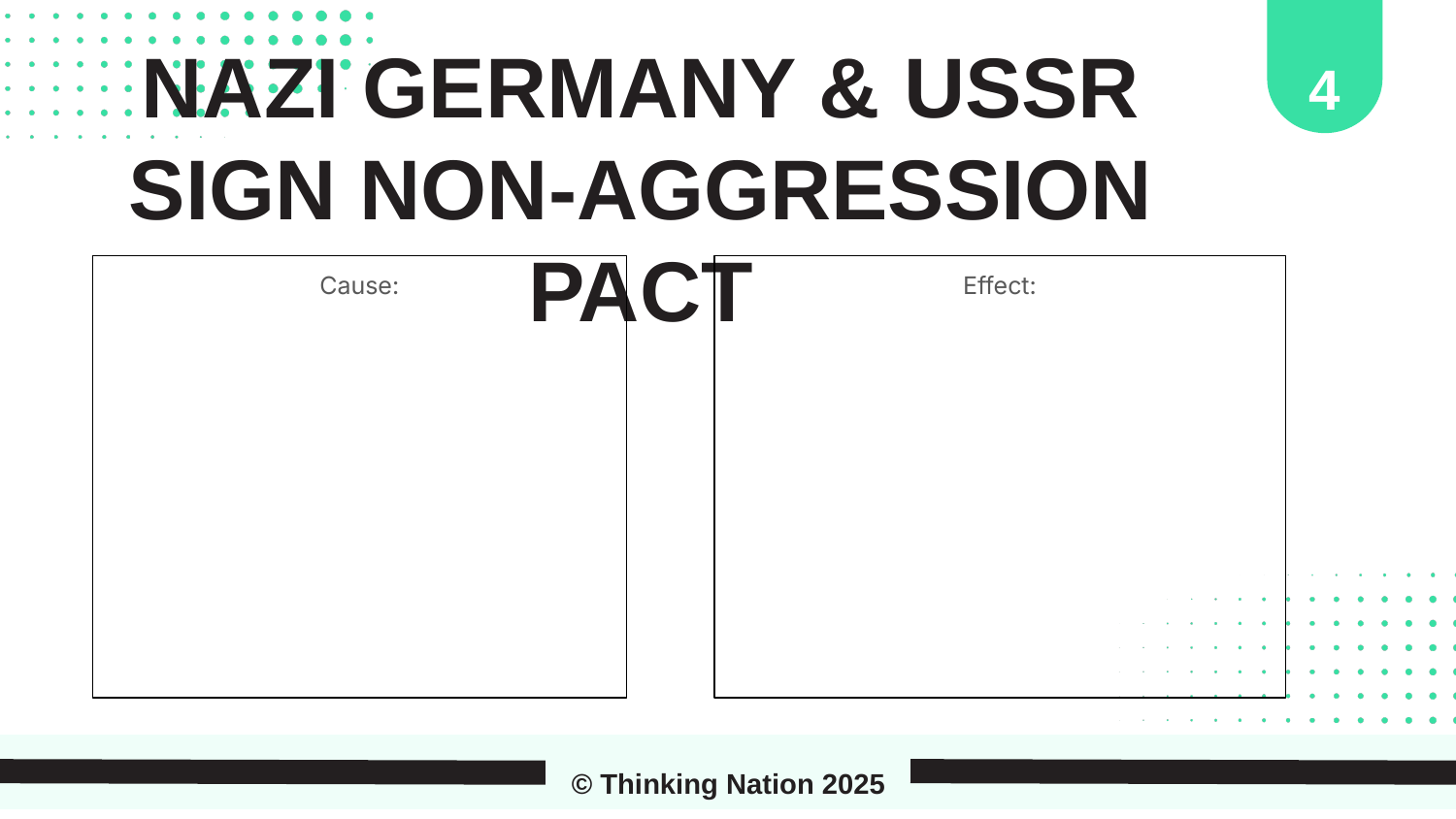

4
NAZI GERMANY & USSR SIGN NON-AGGRESSION PACT
Cause:

Effect:

© Thinking Nation 2025